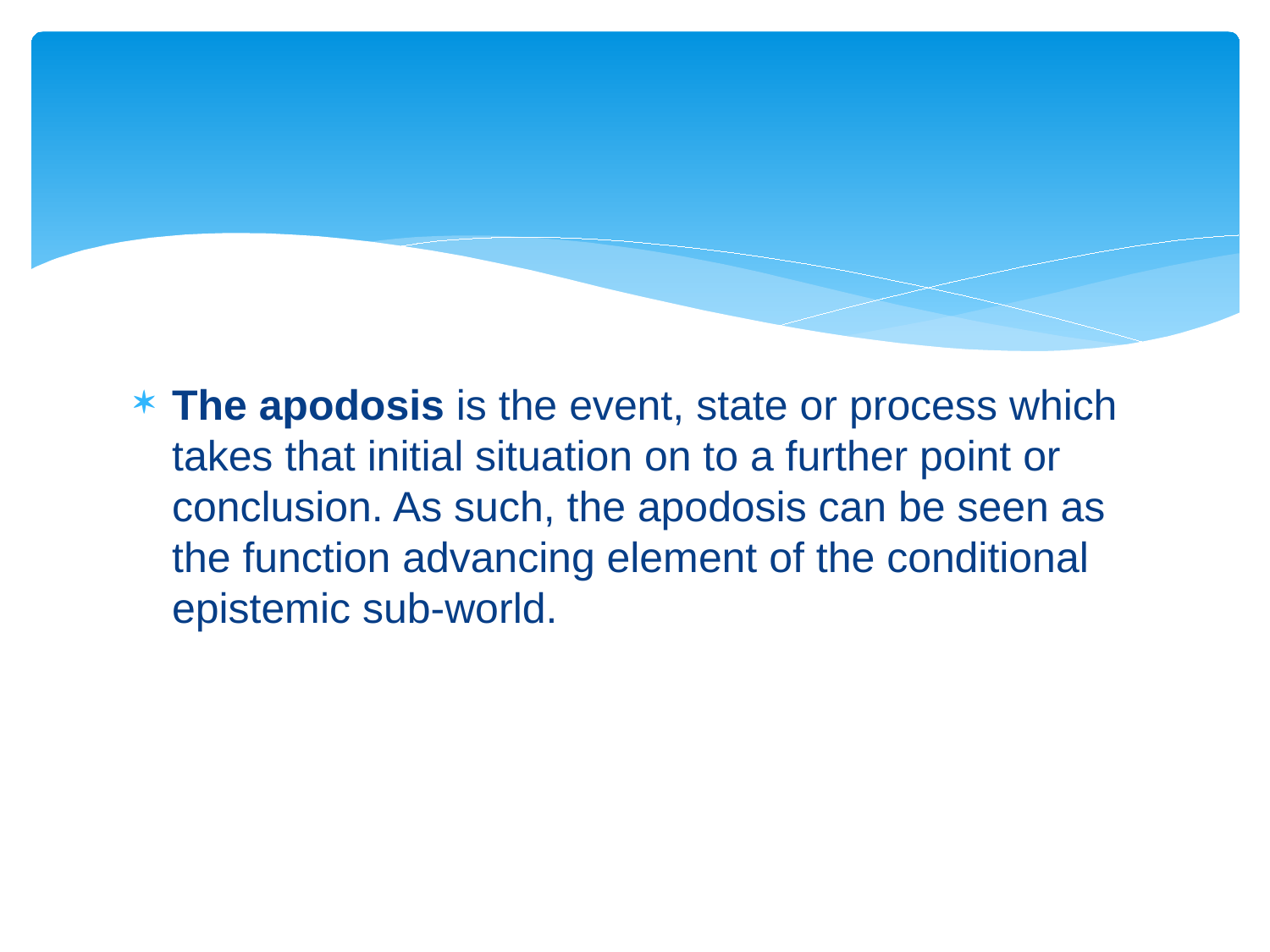

#
The apodosis is the event, state or process which takes that initial situation on to a further point or conclusion. As such, the apodosis can be seen as the function advancing element of the conditional epistemic sub-world.